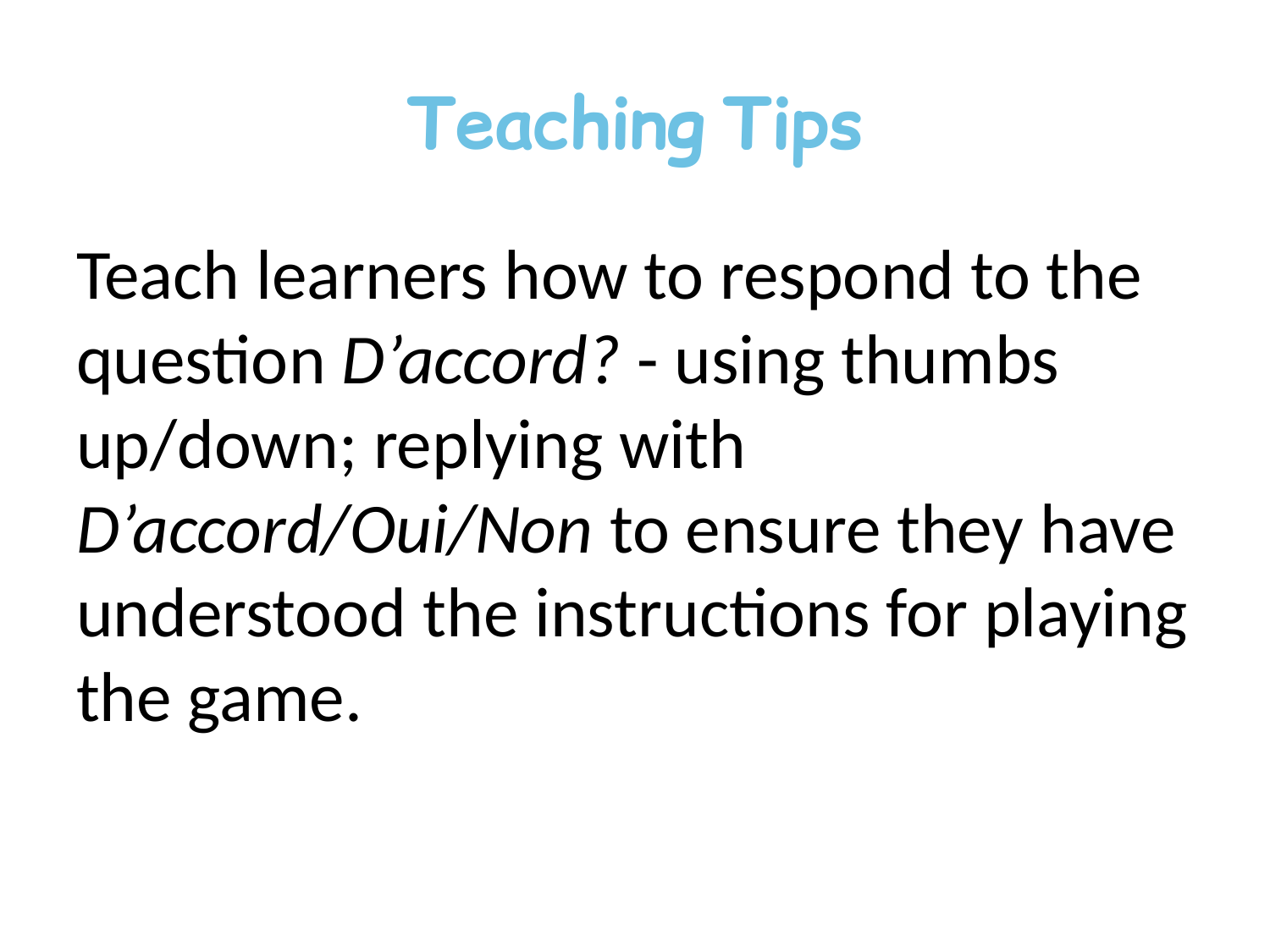

# Teaching Tips
Teach learners how to respond to the question D’accord? - using thumbs up/down; replying with D’accord/Oui/Non to ensure they have understood the instructions for playing the game.